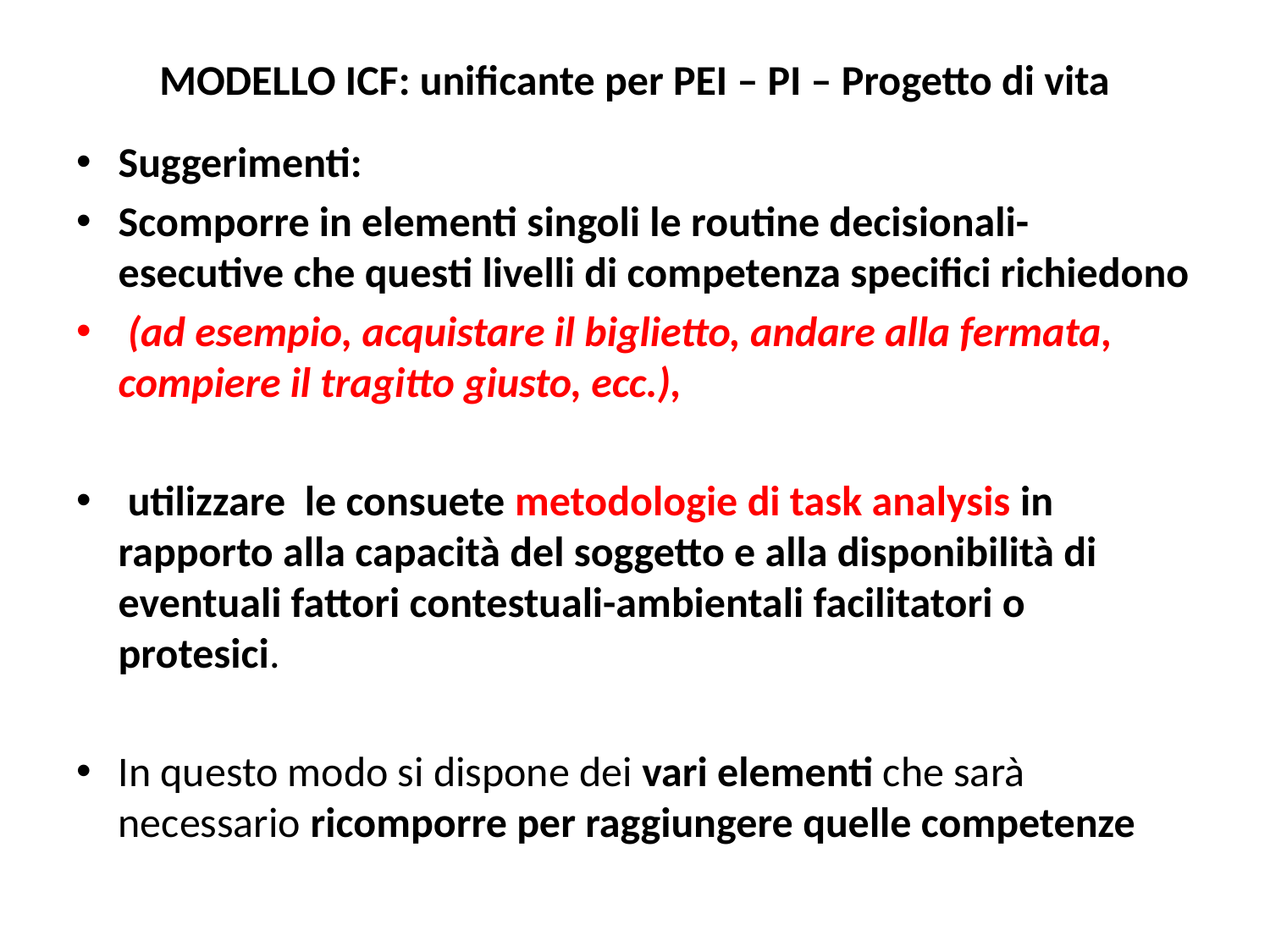

# MODELLO ICF: unificante per PEI – PI – Progetto di vita
Suggerimenti:
Scomporre in elementi singoli le routine decisionali-esecutive che questi livelli di competenza specifici richiedono
 (ad esempio, acquistare il biglietto, andare alla fermata, compiere il tragitto giusto, ecc.),

 utilizzare  le consuete metodologie di task analysis in rapporto alla capacità del soggetto e alla disponibilità di eventuali fattori contestuali-ambientali facilitatori o protesici.

In questo modo si dispone dei vari elementi che sarà necessario ricomporre per raggiungere quelle competenze